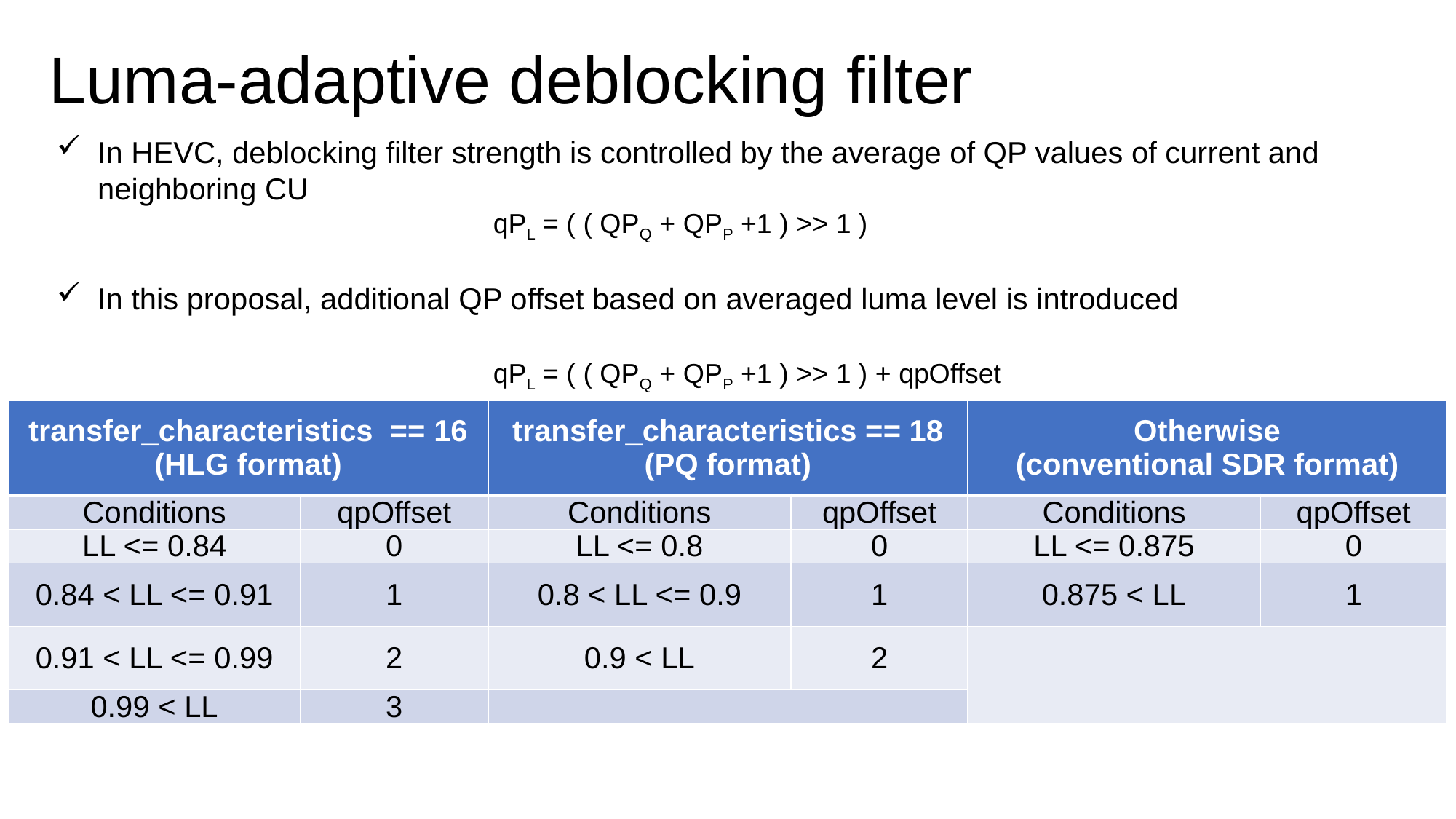

Luma-adaptive deblocking filter
In HEVC, deblocking filter strength is controlled by the average of QP values of current and neighboring CU
				qPL = ( ( QPQ + QPP +1 ) >> 1 )

In this proposal, additional QP offset based on averaged luma level is introduced

				qPL = ( ( QPQ + QPP +1 ) >> 1 ) + qpOffset

Stronger deblocking filter is applied to the bright area.
| transfer\_characteristics == 16 (HLG format) |  | transfer\_characteristics == 18 (PQ format) |  | Otherwise (conventional SDR format) |  |
| --- | --- | --- | --- | --- | --- |
| Conditions | qpOffset | Conditions | qpOffset | Conditions | qpOffset |
| LL <= 0.84 | 0 | LL <= 0.8 | 0 | LL <= 0.875 | 0 |
| 0.84 < LL <= 0.91 | 1 | 0.8 < LL <= 0.9 | 1 | 0.875 < LL | 1 |
| 0.91 < LL <= 0.99 | 2 | 0.9 < LL | 2 |  |  |
| 0.99 < LL | 3 |  |  |  |  |